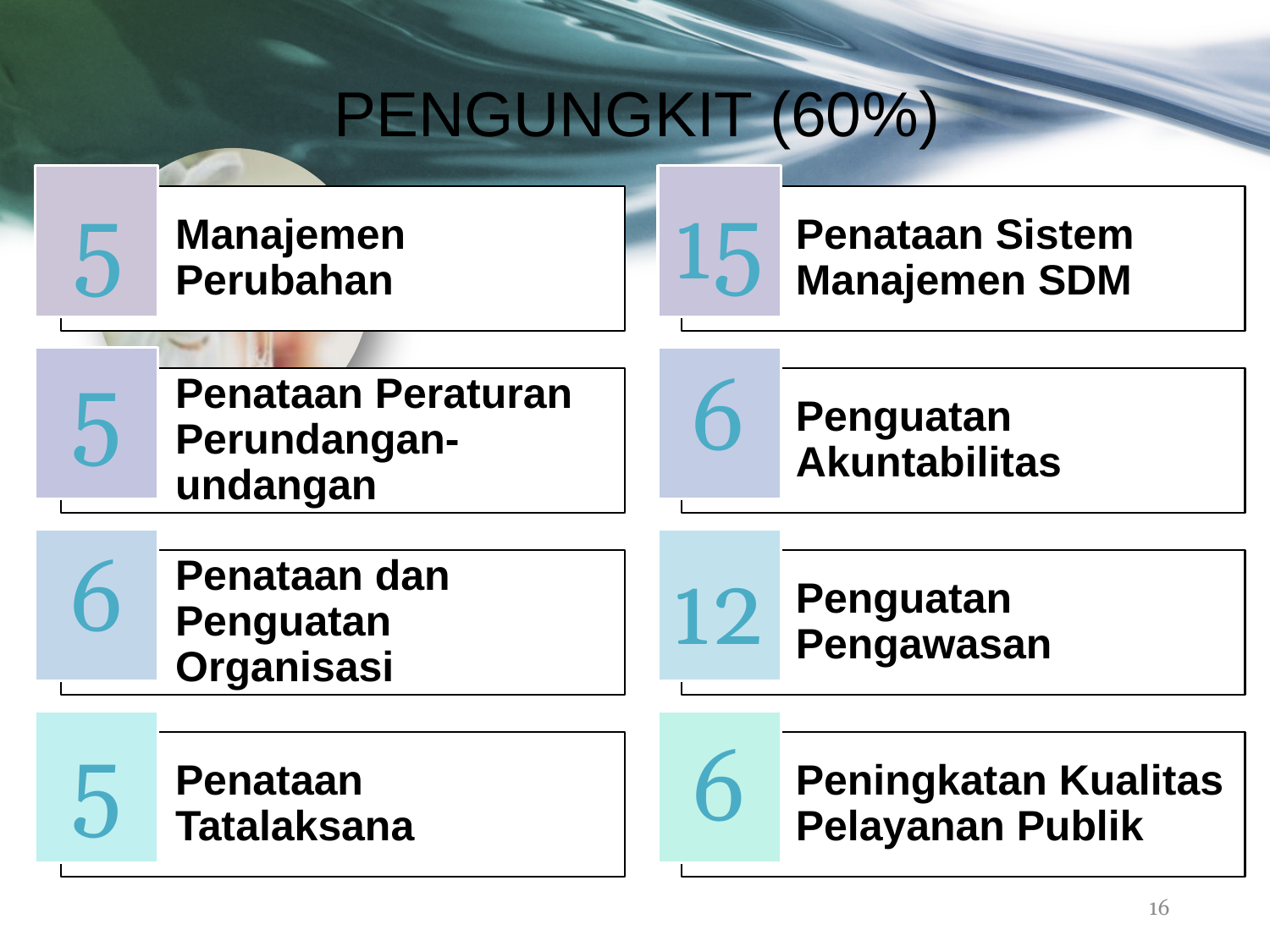

# PENGUNGKIT (60%)

Manajemen Perubahan
Penataan Sistem Manajemen SDM

Penataan Peraturan Perundangan-undangan
Penguatan Akuntabilitas

Penataan dan Penguatan Organisasi
Penguatan Pengawasan

Penataan Tatalaksana
Peningkatan Kualitas Pelayanan Publik
15
5
5
6

6
12
5
6

16